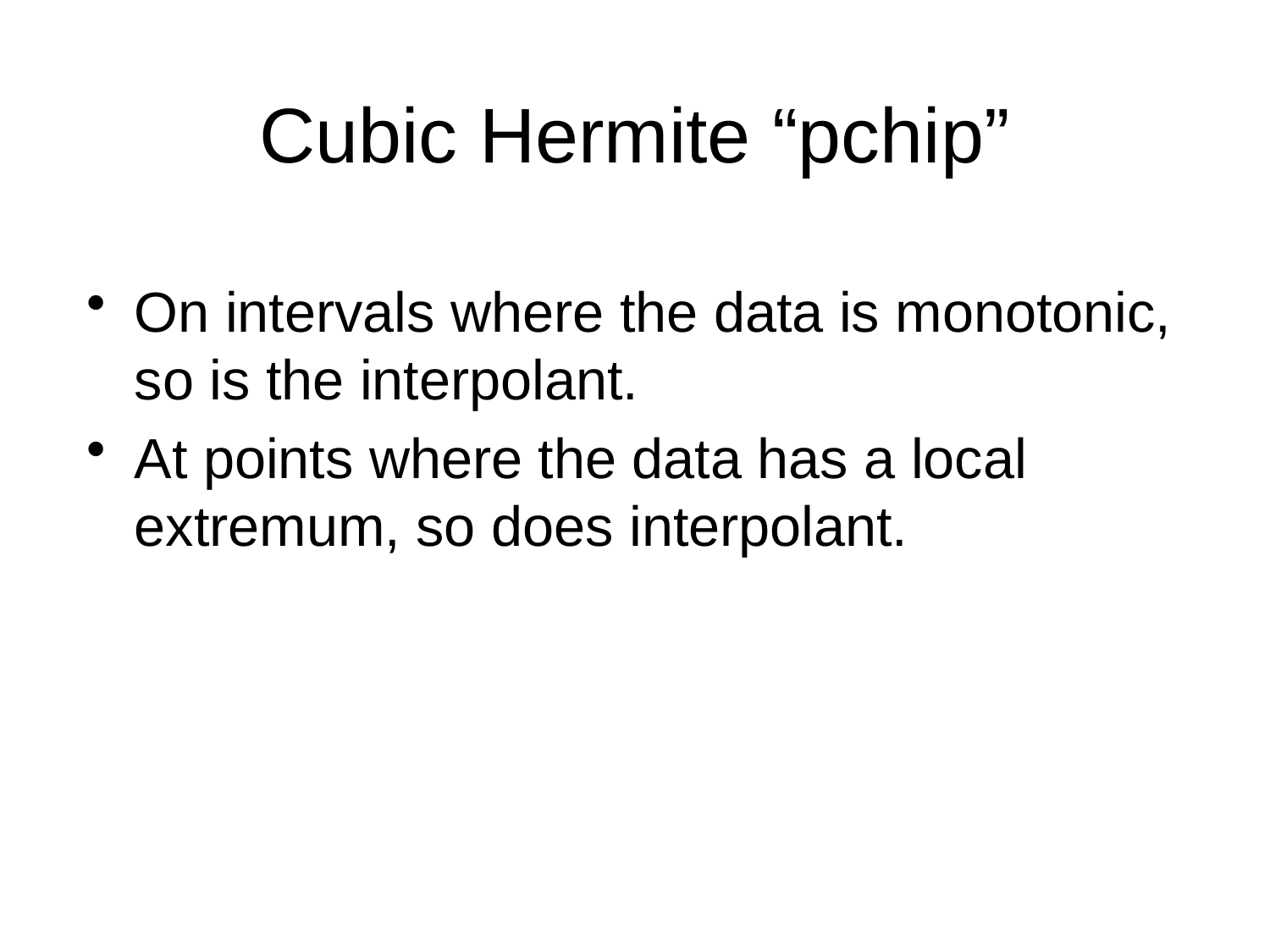

# Cubic Hermite “pchip”

On intervals where the data is monotonic, so is the interpolant.
At points where the data has a local extremum, so does interpolant.